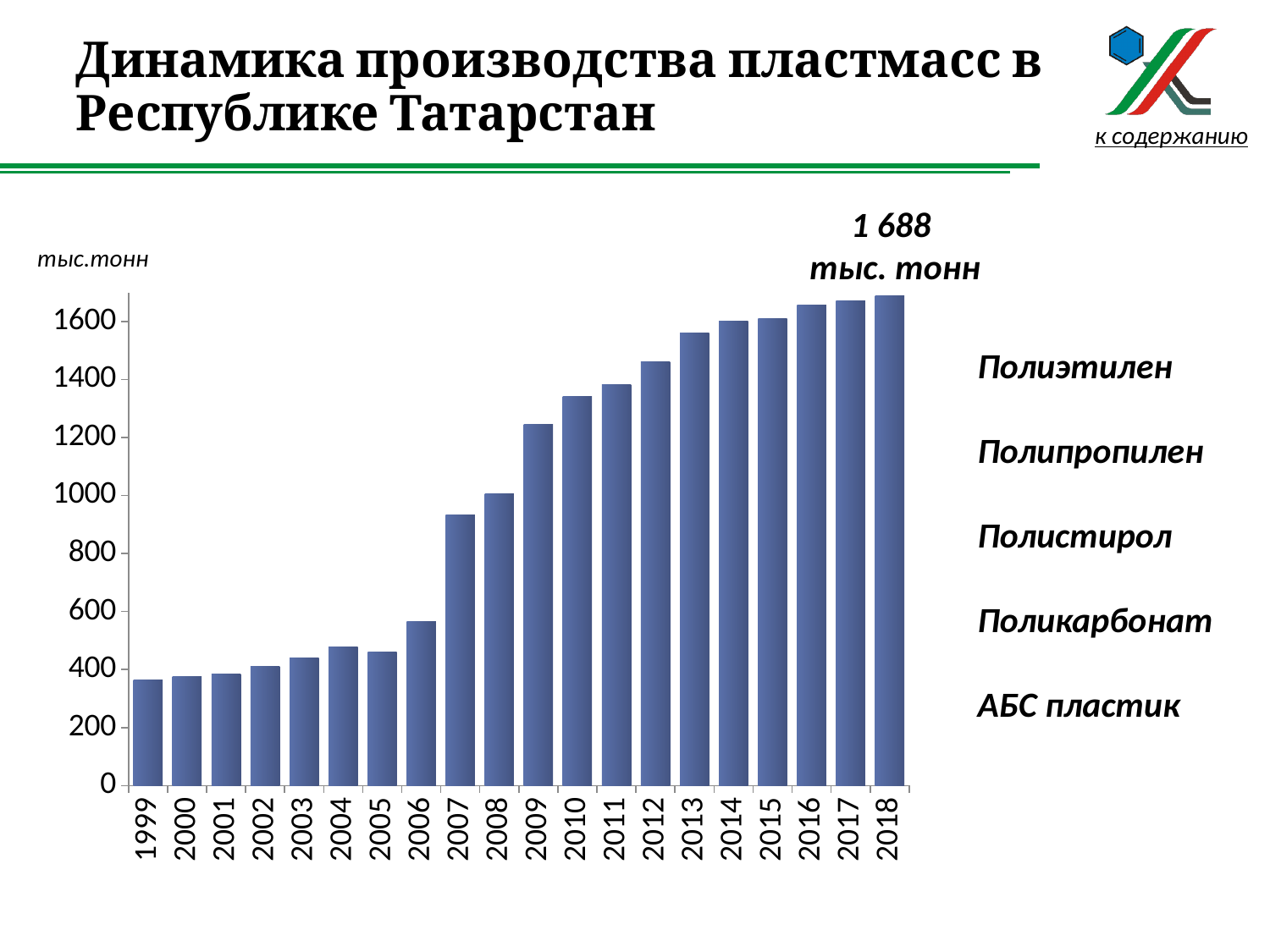

# Динамика производства пластмасс в Республике Татарстан
к содержанию
1 688
тыс. тонн
тыс.тонн

### Chart

| Category | Ряд 1 |
|---|---|
| 1999 | 365.0 |
| 2000 | 375.043 |
| 2001 | 385.5 |
| 2002 | 410.1 |
| 2003 | 440.9 |
| 2004 | 479.03399999999993 |
| 2005 | 461.5249999999999 |
| 2006 | 564.304 |
| 2007 | 932.218 |
| 2008 | 1004.939 |
| 2009 | 1244.647 |
| 2010 | 1342.489 |
| 2011 | 1383.457 |
| 2012 | 1460.1839999999997 |
| 2013 | 1560.6219999999998 |
| 2014 | 1600.0939999999998 |
| 2015 | 1611.288 |
| 2016 | 1655.84 |
| 2017 | 1670.1193999999998 |
| 2018 | 1688.4156000000003 |
Полиэтилен

Полипропилен

Полистирол

Поликарбонат

АБС пластик